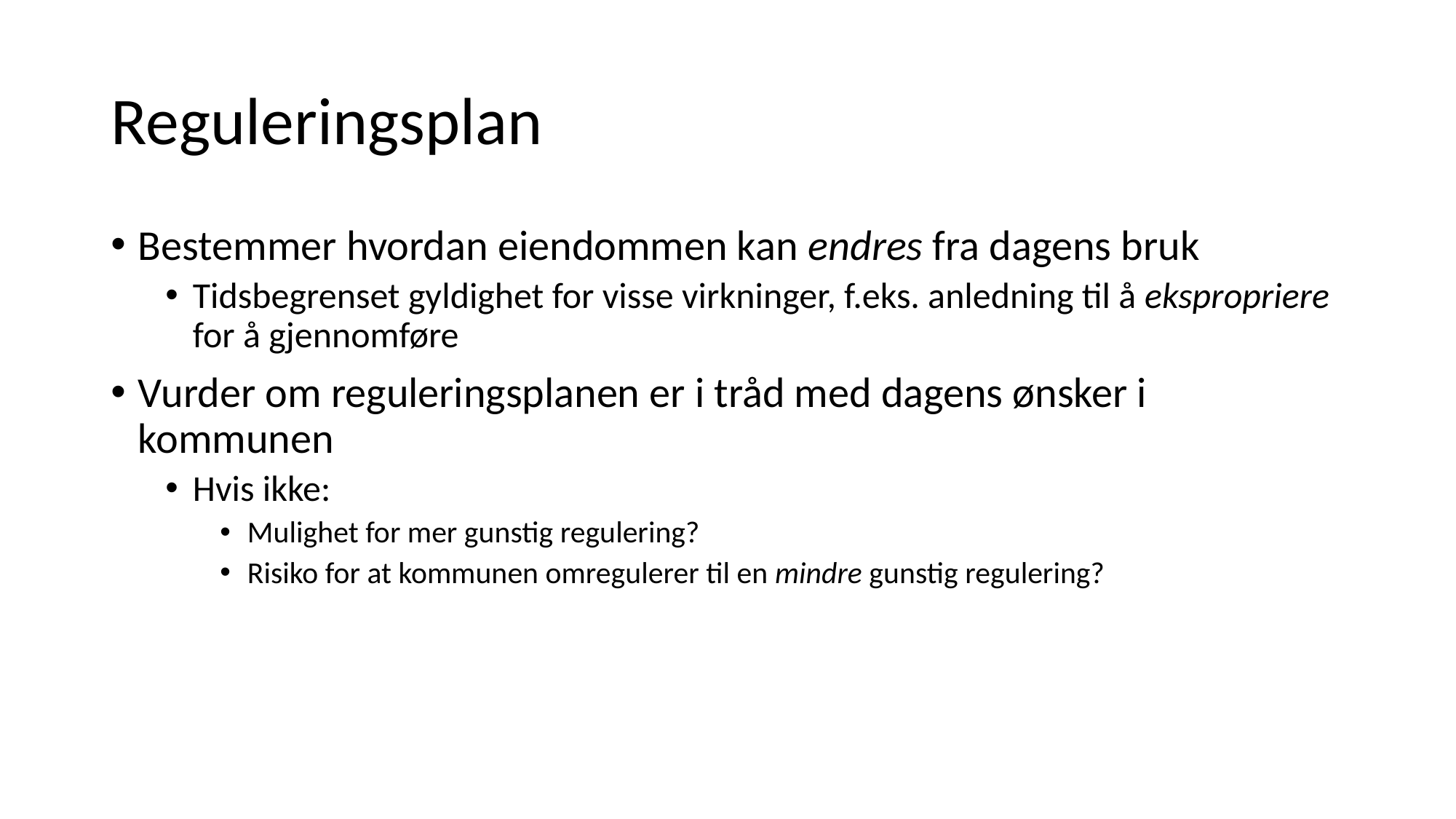

# Reguleringsplan
Bestemmer hvordan eiendommen kan endres fra dagens bruk
Tidsbegrenset gyldighet for visse virkninger, f.eks. anledning til å ekspropriere for å gjennomføre
Vurder om reguleringsplanen er i tråd med dagens ønsker i kommunen
Hvis ikke:
Mulighet for mer gunstig regulering?
Risiko for at kommunen omregulerer til en mindre gunstig regulering?